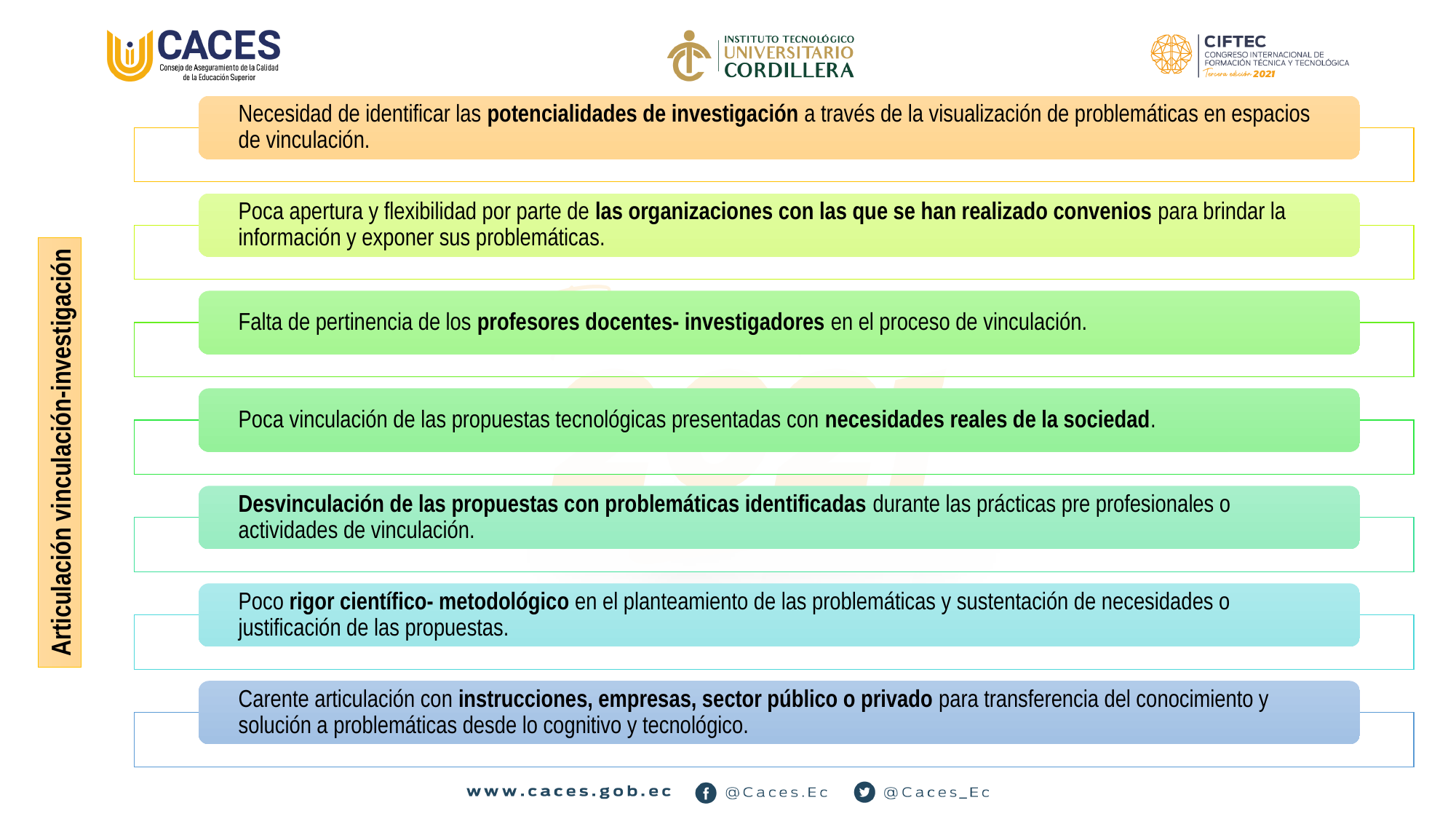

Necesidad de identificar las potencialidades de investigación a través de la visualización de problemáticas en espacios de vinculación.
Poca apertura y flexibilidad por parte de las organizaciones con las que se han realizado convenios para brindar la información y exponer sus problemáticas.
Falta de pertinencia de los profesores docentes- investigadores en el proceso de vinculación.
Poca vinculación de las propuestas tecnológicas presentadas con necesidades reales de la sociedad.
Desvinculación de las propuestas con problemáticas identificadas durante las prácticas pre profesionales o actividades de vinculación.
Poco rigor científico- metodológico en el planteamiento de las problemáticas y sustentación de necesidades o justificación de las propuestas.
Carente articulación con instrucciones, empresas, sector público o privado para transferencia del conocimiento y solución a problemáticas desde lo cognitivo y tecnológico.
Articulación vinculación-investigación